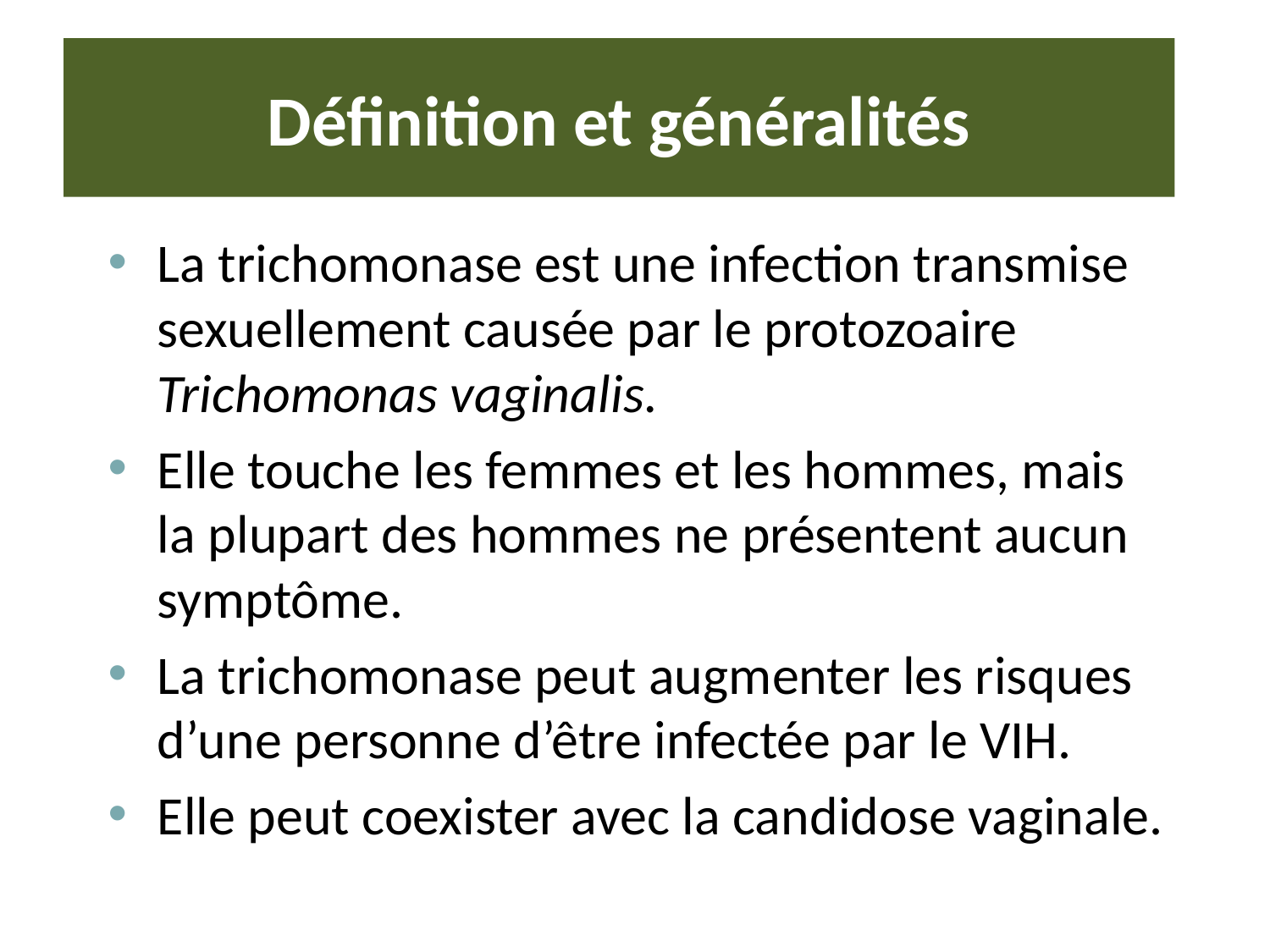

# Définition et généralités
La trichomonase est une infection transmise sexuellement causée par le protozoaire Trichomonas vaginalis.
Elle touche les femmes et les hommes, mais la plupart des hommes ne présentent aucun symptôme.
La trichomonase peut augmenter les risques d’une personne d’être infectée par le VIH.
Elle peut coexister avec la candidose vaginale.